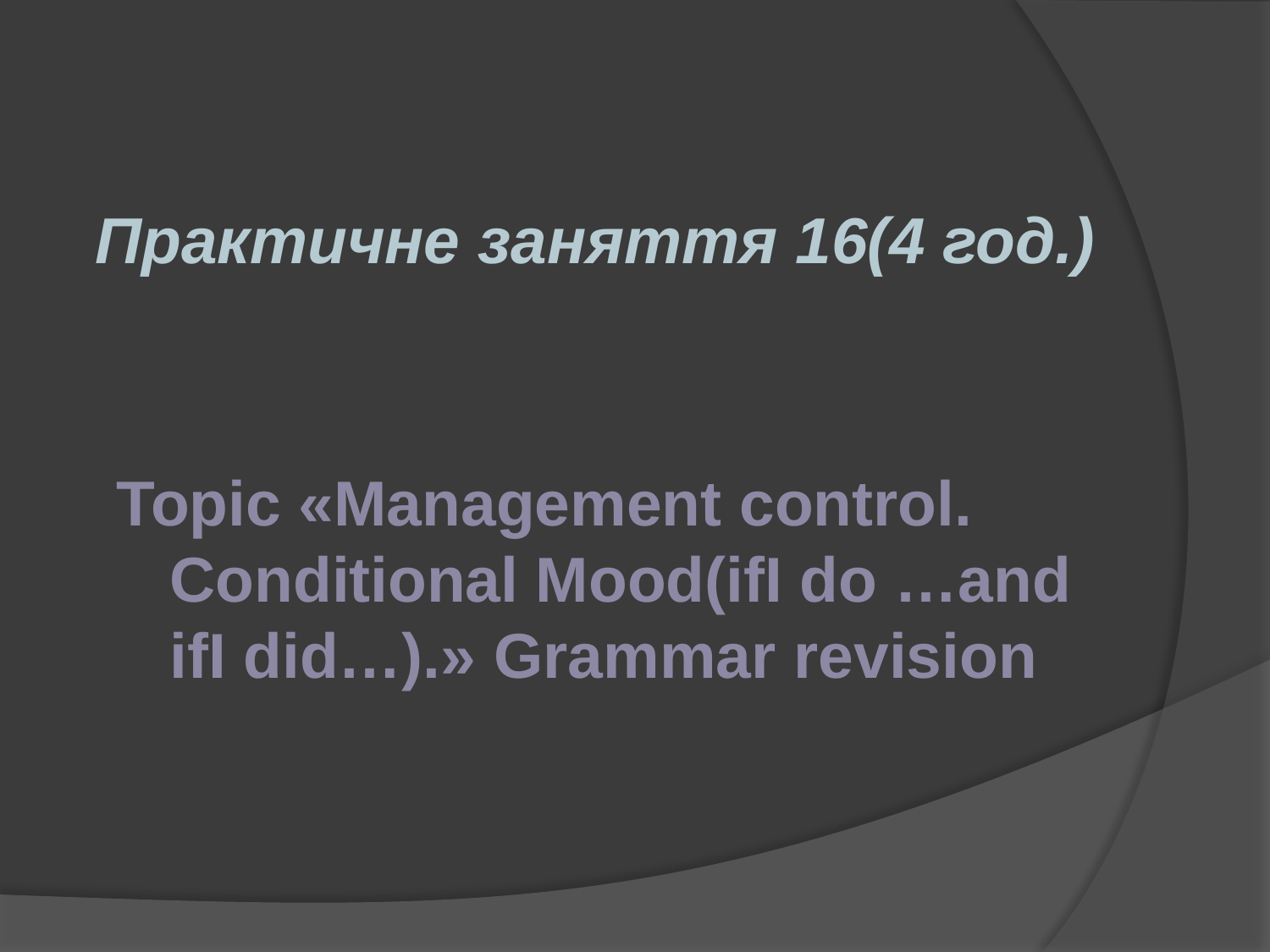

# Практичне заняття 16(4 год.)
Topic «Management control. Conditional Mood(ifI do …and ifI did…).» Grammar revision